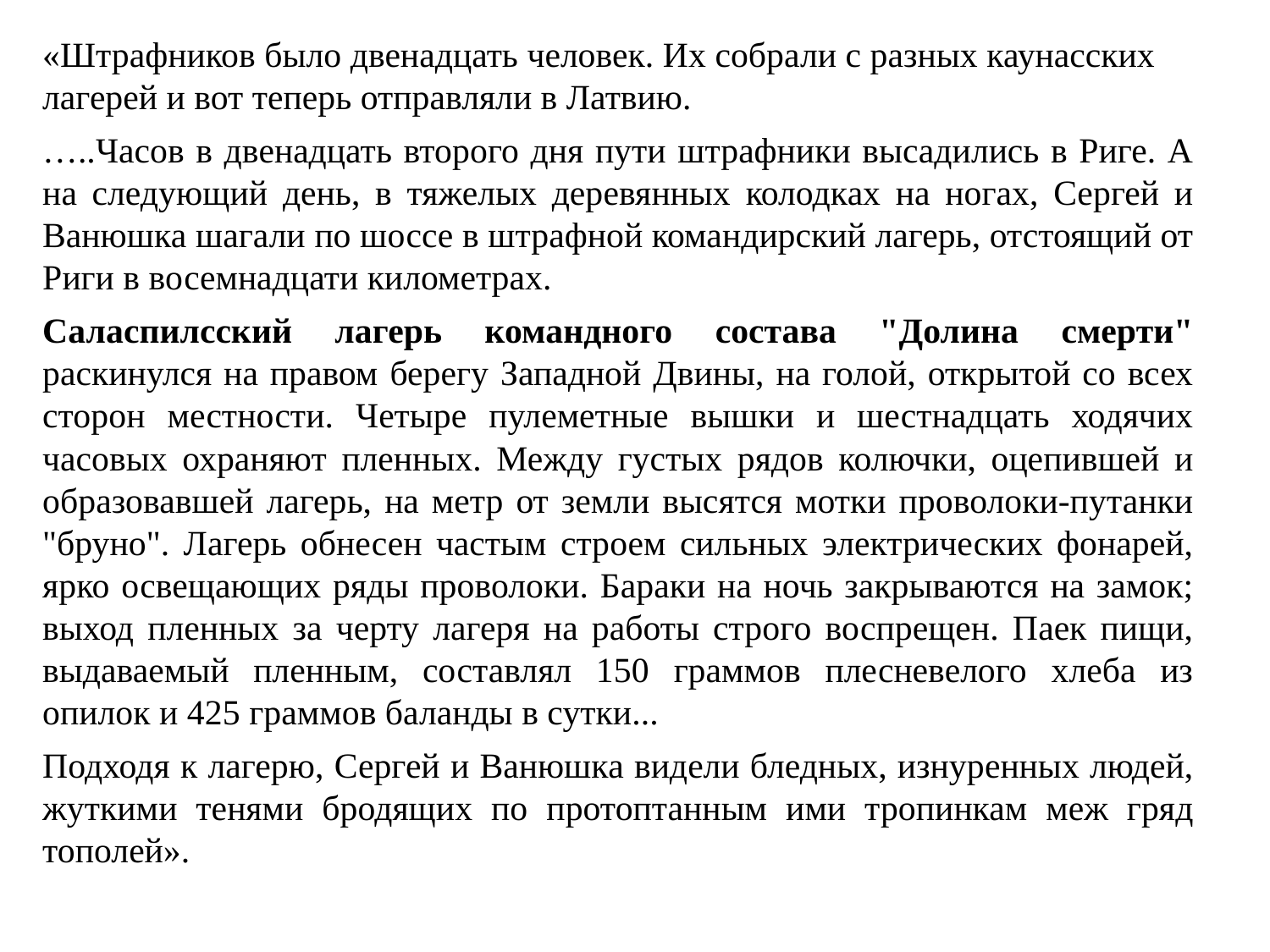

«Штрафников было двенадцать человек. Их собрали с разных каунасских лагерей и вот теперь отправляли в Латвию.
…..Часов в двенадцать второго дня пути штрафники высадились в Риге. А на следующий день, в тяжелых деревянных колодках на ногах, Сергей и Ванюшка шагали по шоссе в штрафной командирский лагерь, отстоящий от Риги в восемнадцати километрах.
Саласпилсский лагерь командного состава "Долина смерти" раскинулся на правом берегу Западной Двины, на голой, открытой со всех сторон местности. Четыре пулеметные вышки и шестнадцать ходячих часовых охраняют пленных. Между густых рядов колючки, оцепившей и образовавшей лагерь, на метр от земли высятся мотки проволоки-путанки "бруно". Лагерь обнесен частым строем сильных электрических фонарей, ярко освещающих ряды проволоки. Бараки на ночь закрываются на замок; выход пленных за черту лагеря на работы строго воспрещен. Паек пищи, выдаваемый пленным, составлял 150 граммов плесневелого хлеба из опилок и 425 граммов баланды в сутки...
Подходя к лагерю, Сергей и Ванюшка видели бледных, изнуренных людей, жуткими тенями бродящих по протоптанным ими тропинкам меж гряд тополей».